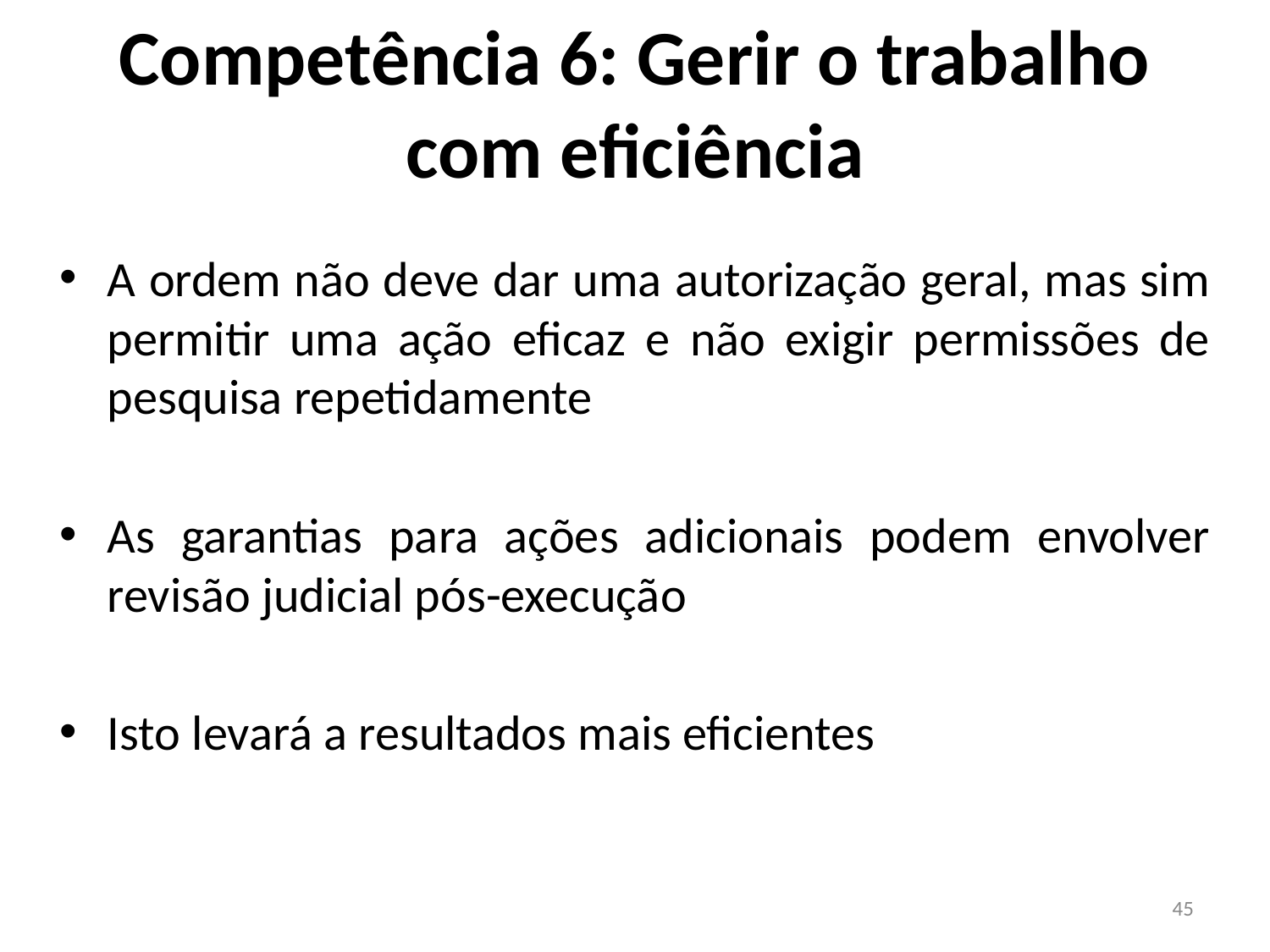

# Competência 6: Gerir o trabalho com eficiência
A ordem não deve dar uma autorização geral, mas sim permitir uma ação eficaz e não exigir permissões de pesquisa repetidamente

As garantias para ações adicionais podem envolver revisão judicial pós-execução

Isto levará a resultados mais eficientes
45